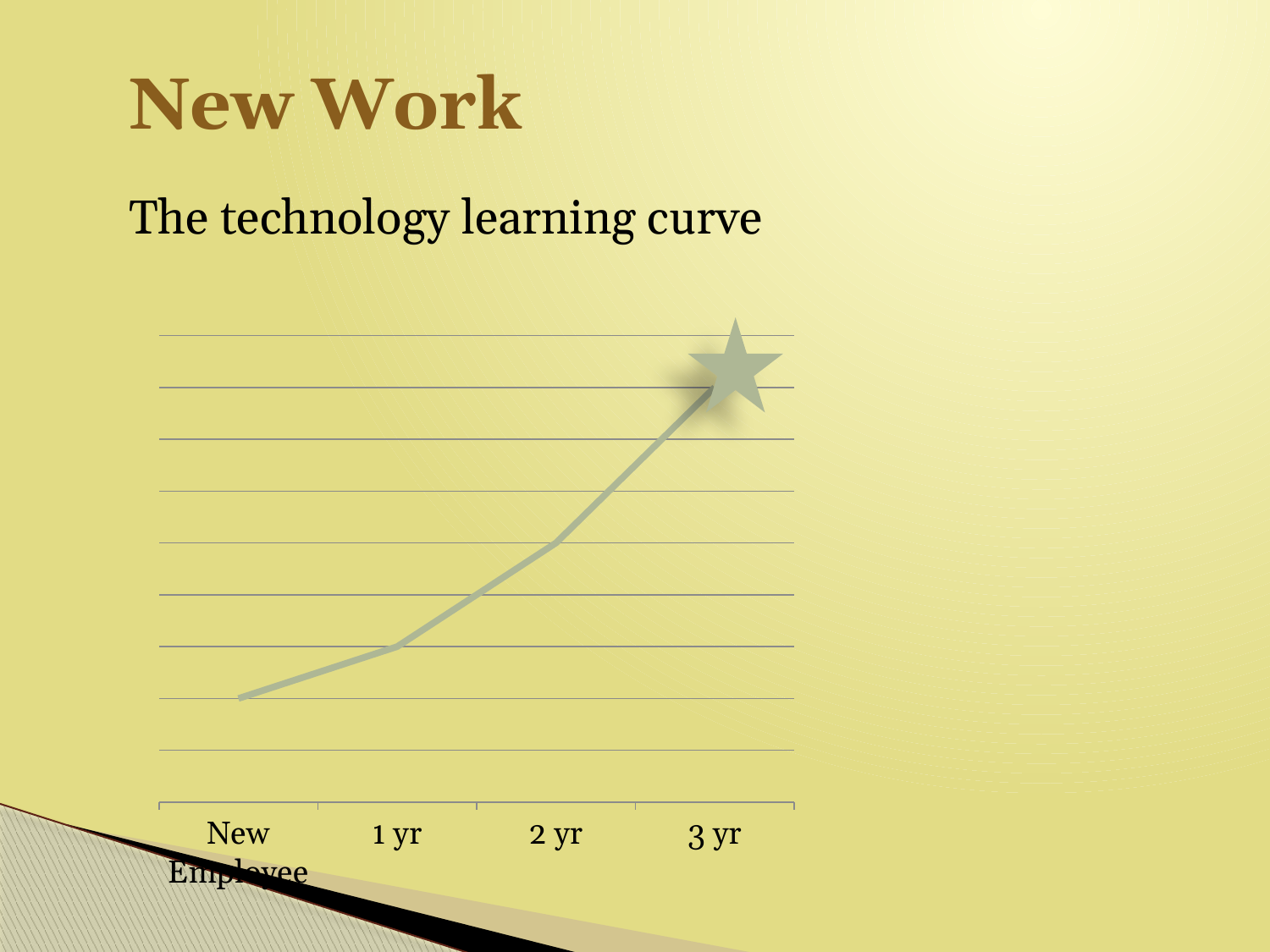

# New Work
The technology learning curve

### Chart

| Category | Series 1 |
|---|---|
| New Employee | 2.0 |
| 1 yr | 3.0 |
| 2 yr | 5.0 |
| 3 yr | 8.0 |